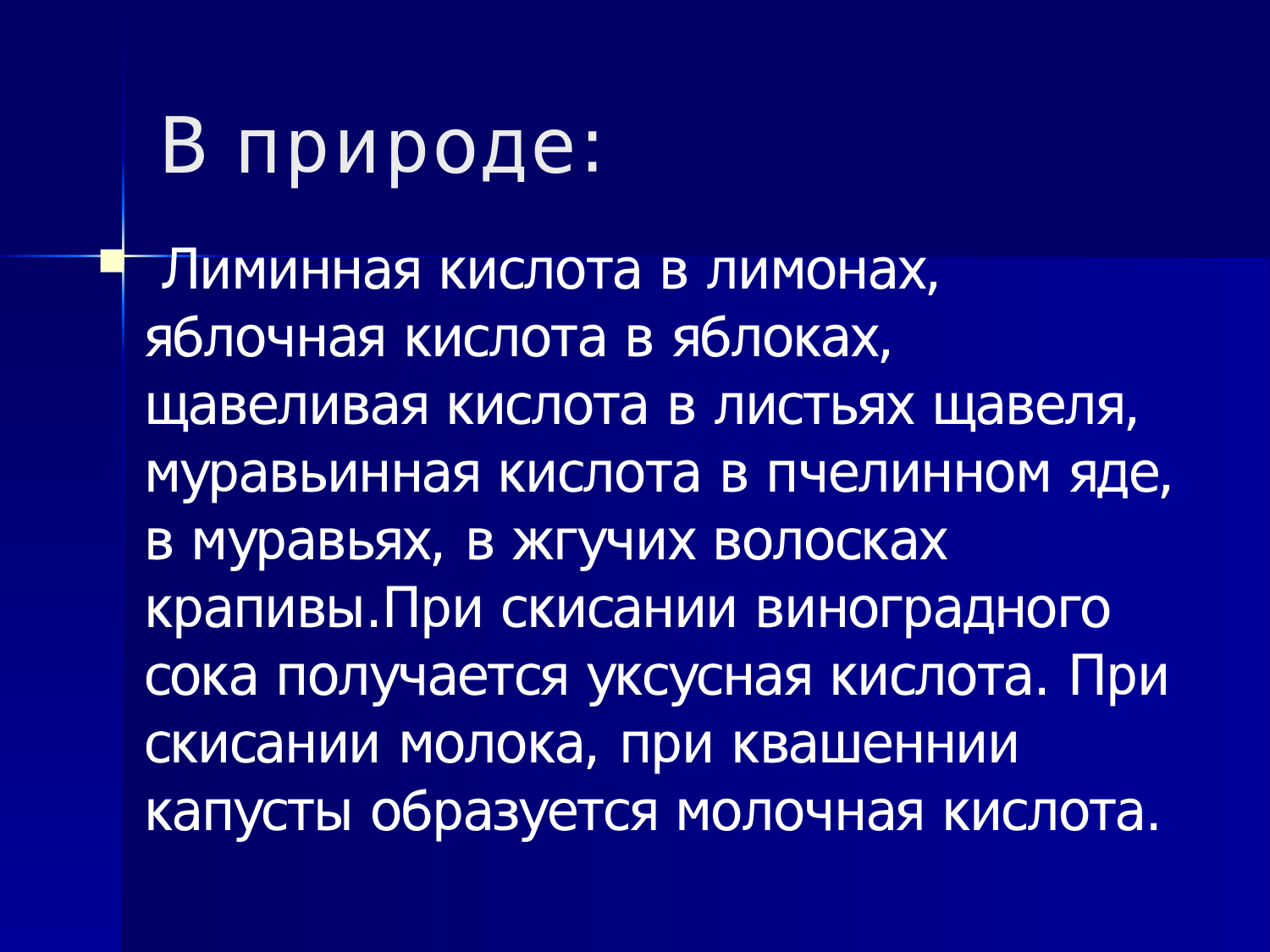

# В природе:
 Лиминная кислота в лимонах, яблочная кислота в яблоках, щавеливая кислота в листьях щавеля, муравьинная кислота в пчелинном яде, в муравьях, в жгучих волосках крапивы.При скисании виноградного сока получается уксусная кислота. При скисании молока, при квашеннии капусты образуется молочная кислота.